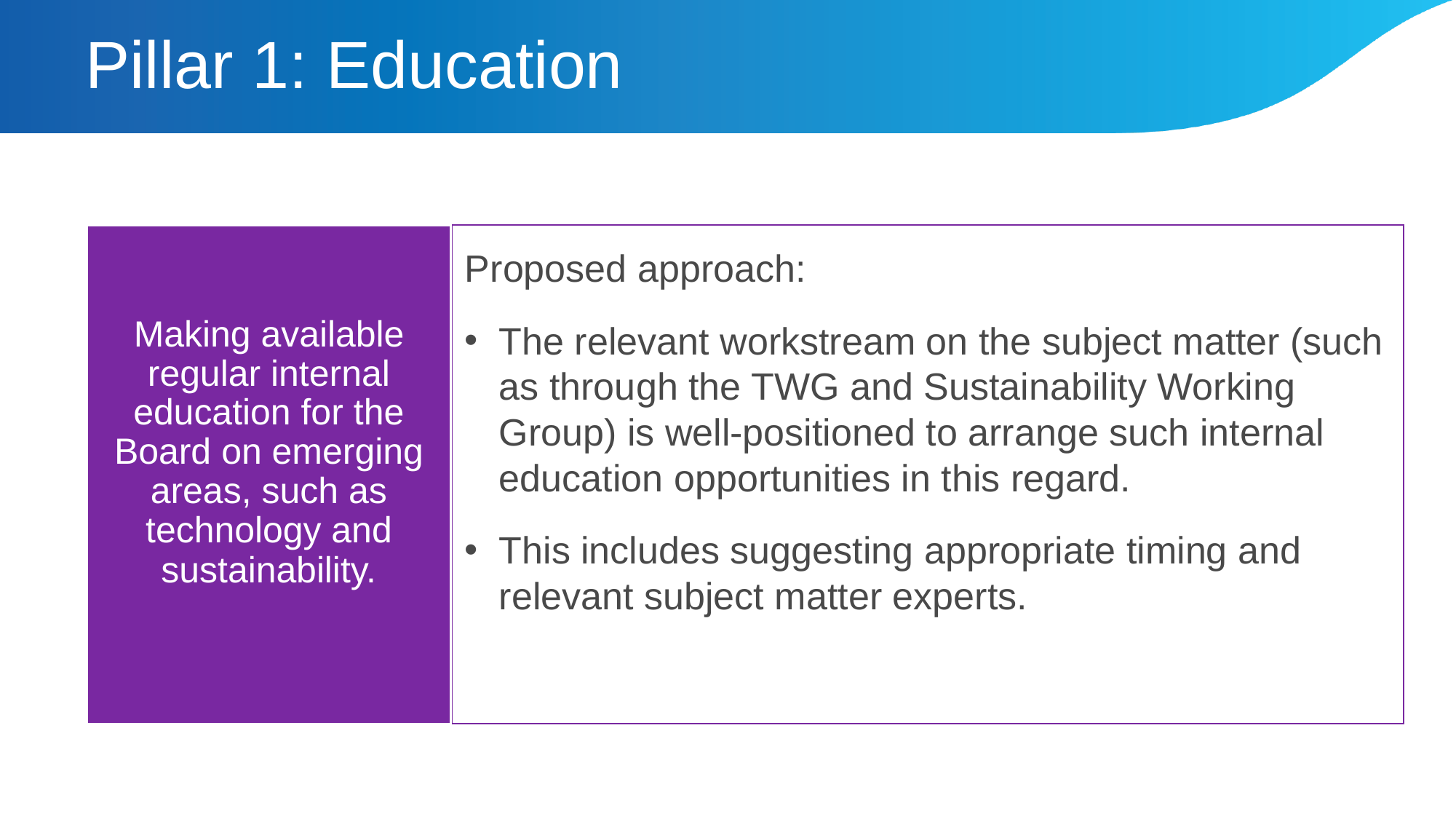

# Pillar 1: Education

Making available regular internal education for the Board on emerging areas, such as technology and sustainability.

Proposed approach:
The relevant workstream on the subject matter (such as through the TWG and Sustainability Working Group) is well-positioned to arrange such internal education opportunities in this regard.
This includes suggesting appropriate timing and relevant subject matter experts.